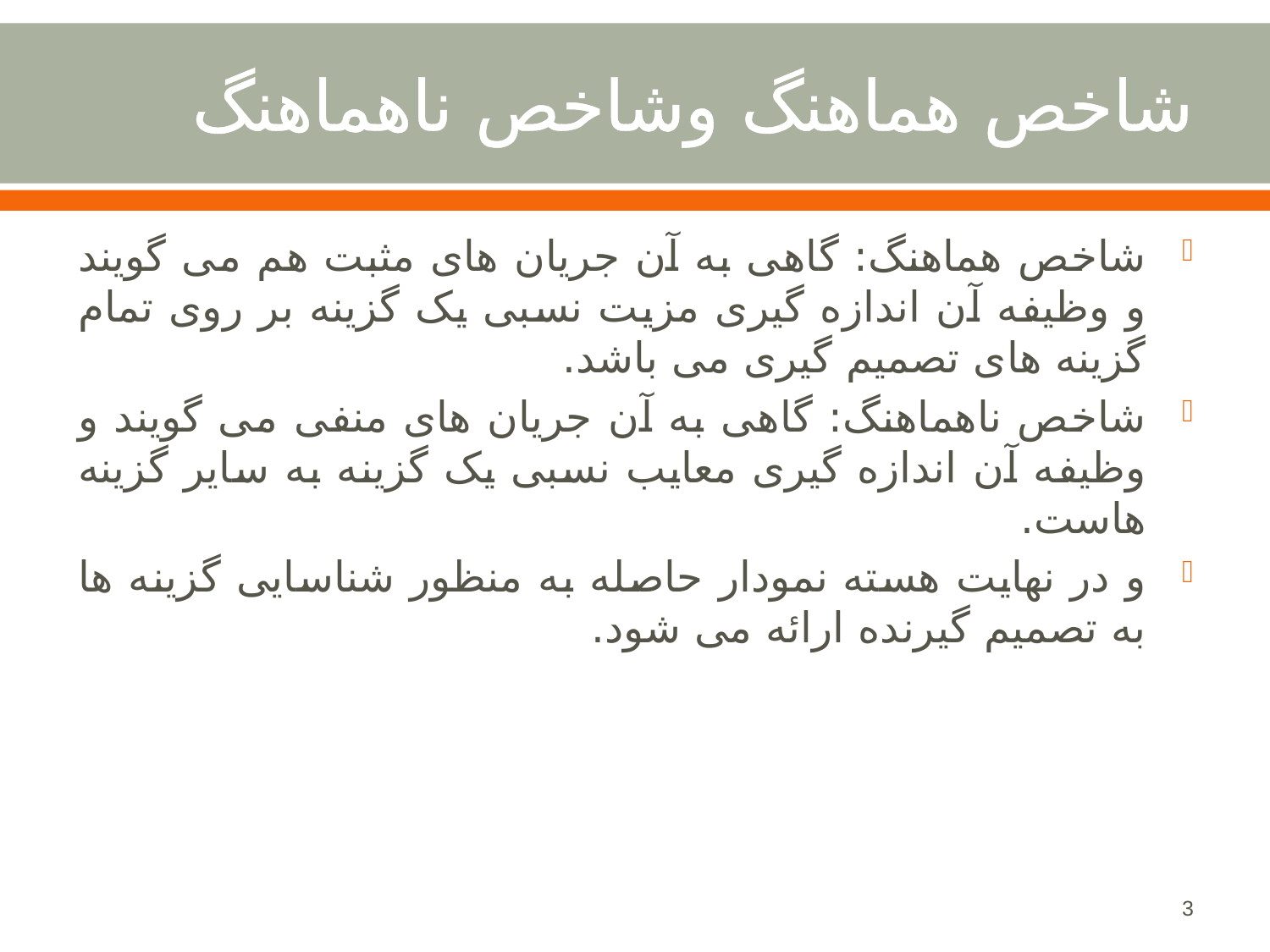

# شاخص هماهنگ وشاخص ناهماهنگ
شاخص هماهنگ: گاهی به آن جریان های مثبت هم می گویند و وظیفه آن اندازه گیری مزیت نسبی یک گزینه بر روی تمام گزینه های تصمیم گیری می باشد.
شاخص ناهماهنگ: گاهی به آن جریان های منفی می گویند و وظیفه آن اندازه گیری معایب نسبی یک گزینه به سایر گزینه هاست.
و در نهایت هسته نمودار حاصله به منظور شناسایی گزینه ها به تصمیم گیرنده ارائه می شود.
3